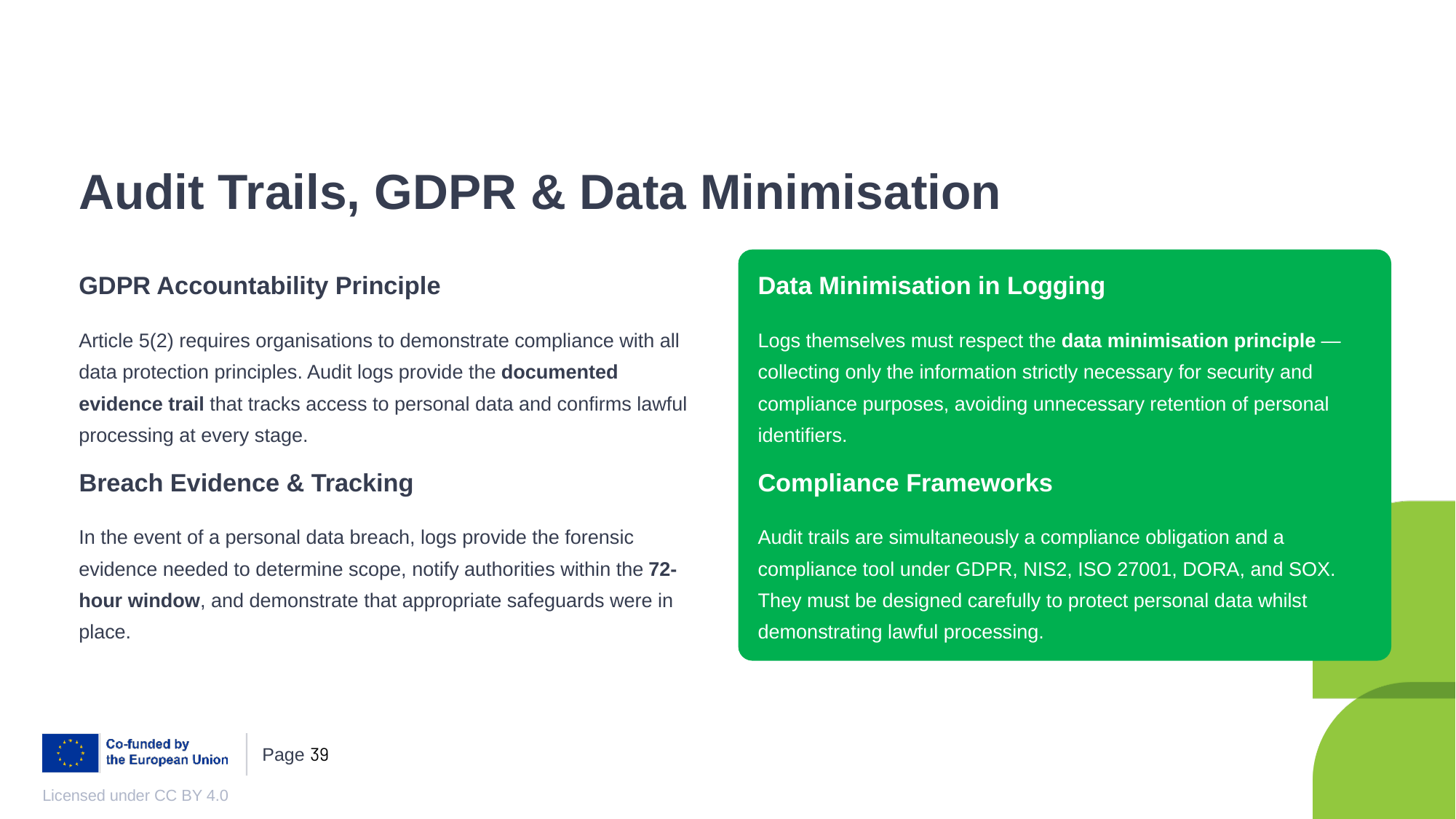

Audit Trails, GDPR & Data Minimisation

GDPR Accountability Principle
Data Minimisation in Logging
Article 5(2) requires organisations to demonstrate compliance with all data protection principles. Audit logs provide the documented evidence trail that tracks access to personal data and confirms lawful processing at every stage.
Logs themselves must respect the data minimisation principle — collecting only the information strictly necessary for security and compliance purposes, avoiding unnecessary retention of personal identifiers.
Breach Evidence & Tracking
Compliance Frameworks
In the event of a personal data breach, logs provide the forensic evidence needed to determine scope, notify authorities within the 72-hour window, and demonstrate that appropriate safeguards were in place.
Audit trails are simultaneously a compliance obligation and a compliance tool under GDPR, NIS2, ISO 27001, DORA, and SOX. They must be designed carefully to protect personal data whilst demonstrating lawful processing.